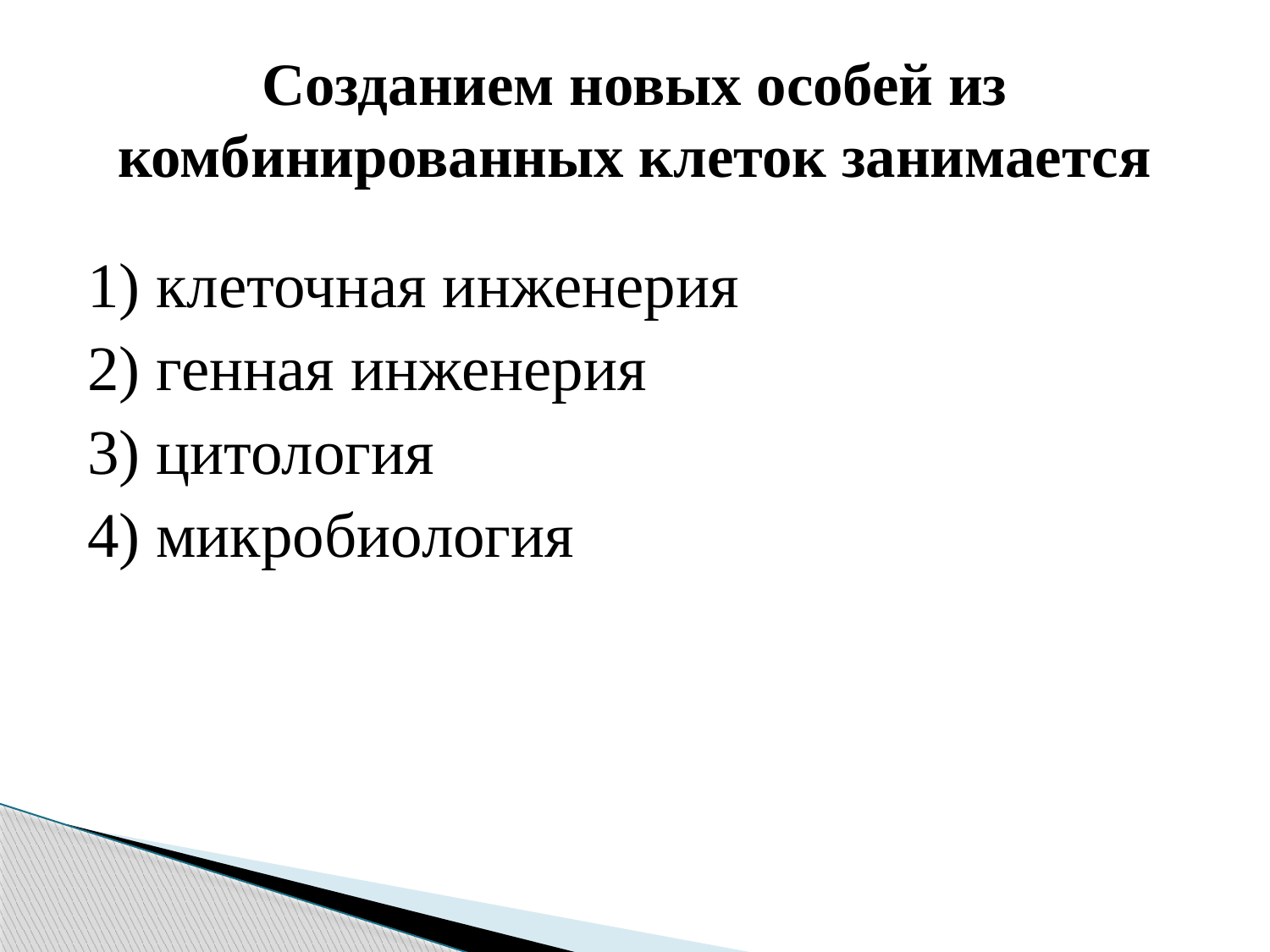

# Созданием новых особей из комбинированных клеток занимается
1) клеточная инженерия
2) генная инженерия
3) цитология
4) микробиология